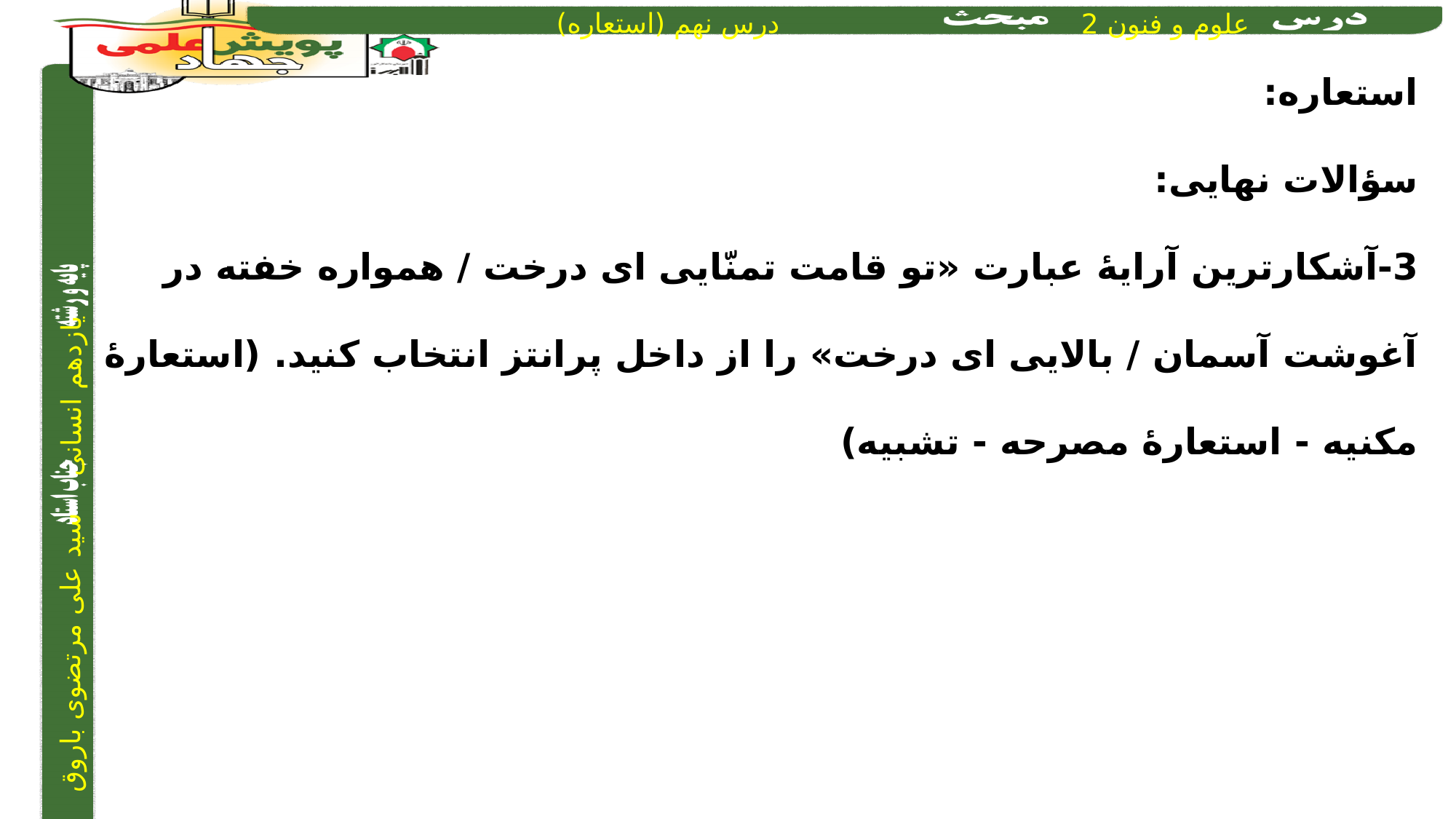

استعاره:
سؤالات نهایی:
3-آشکارترین آرایۀ عبارت «تو قامت تمنّایی ای درخت / همواره خفته در آغوشت آسمان / بالایی ای درخت» را از داخل پرانتز انتخاب کنید. (استعارۀ مکنیه - استعارۀ مصرحه - تشبیه)